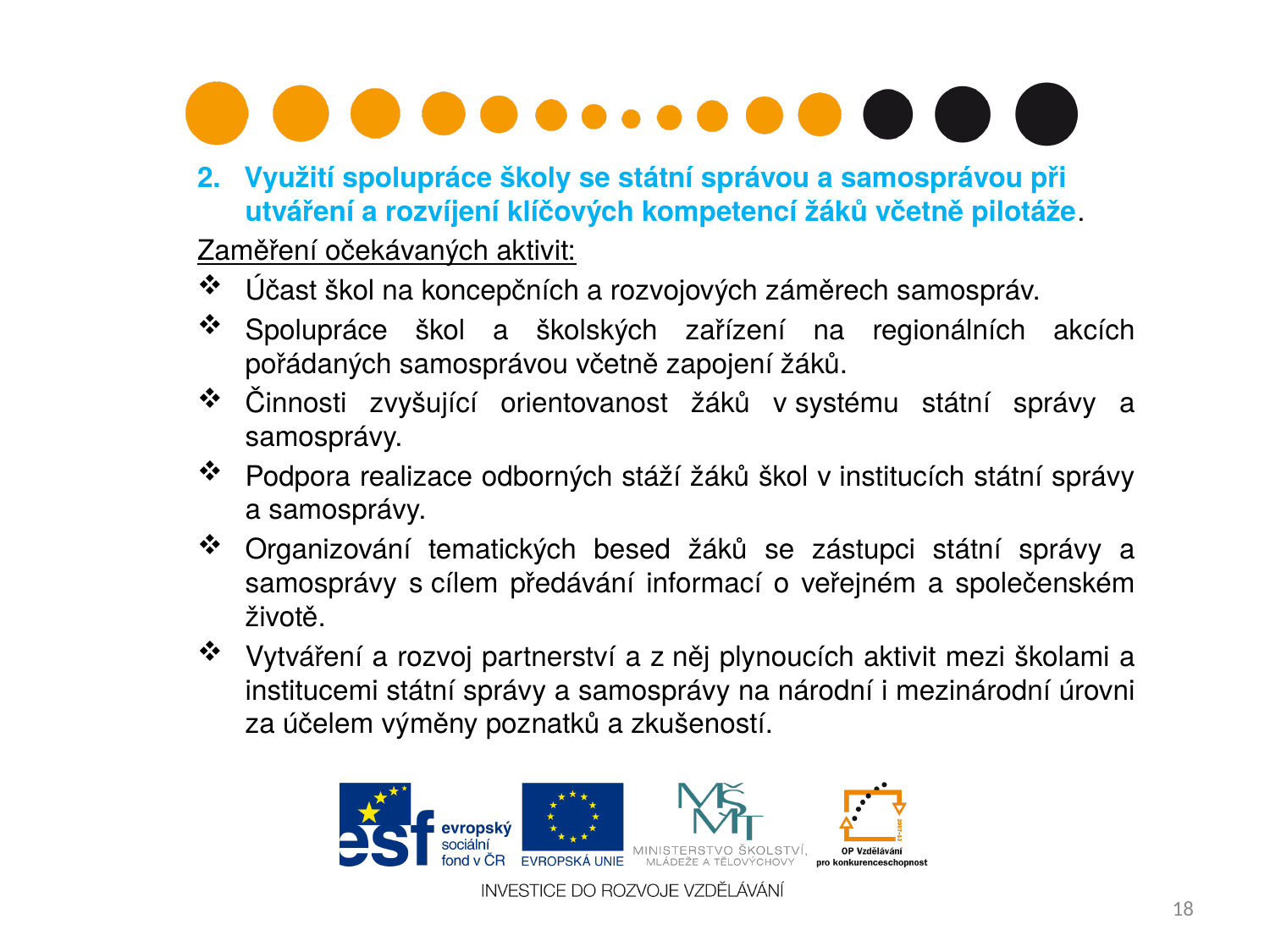

#
2.   Využití spolupráce školy se státní správou a samosprávou při utváření a rozvíjení klíčových kompetencí žáků včetně pilotáže.
Zaměření očekávaných aktivit:
Účast škol na koncepčních a rozvojových záměrech samospráv.
Spolupráce škol a školských zařízení na regionálních akcích pořádaných samosprávou včetně zapojení žáků.
Činnosti zvyšující orientovanost žáků v systému státní správy a samosprávy.
Podpora realizace odborných stáží žáků škol v institucích státní správy a samosprávy.
Organizování tematických besed žáků se zástupci státní správy a samosprávy s cílem předávání informací o veřejném a společenském životě.
Vytváření a rozvoj partnerství a z něj plynoucích aktivit mezi školami a institucemi státní správy a samosprávy na národní i mezinárodní úrovni za účelem výměny poznatků a zkušeností.

18